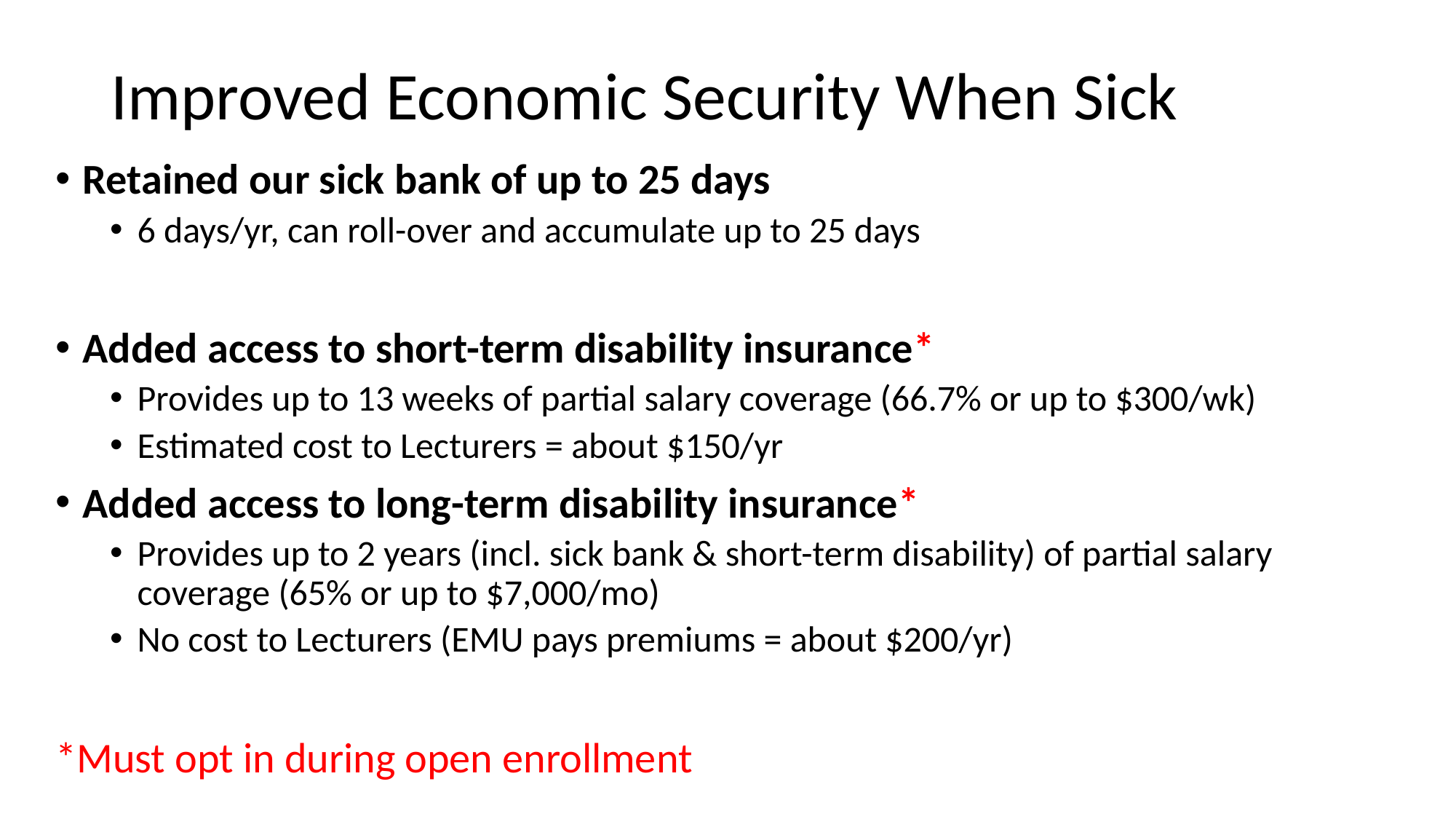

# Improved Economic Security When Sick
Retained our sick bank of up to 25 days
6 days/yr, can roll-over and accumulate up to 25 days

Added access to short-term disability insurance*
Provides up to 13 weeks of partial salary coverage (66.7% or up to $300/wk)
Estimated cost to Lecturers = about $150/yr
Added access to long-term disability insurance*
Provides up to 2 years (incl. sick bank & short-term disability) of partial salary coverage (65% or up to $7,000/mo)
No cost to Lecturers (EMU pays premiums = about $200/yr)

*Must opt in during open enrollment